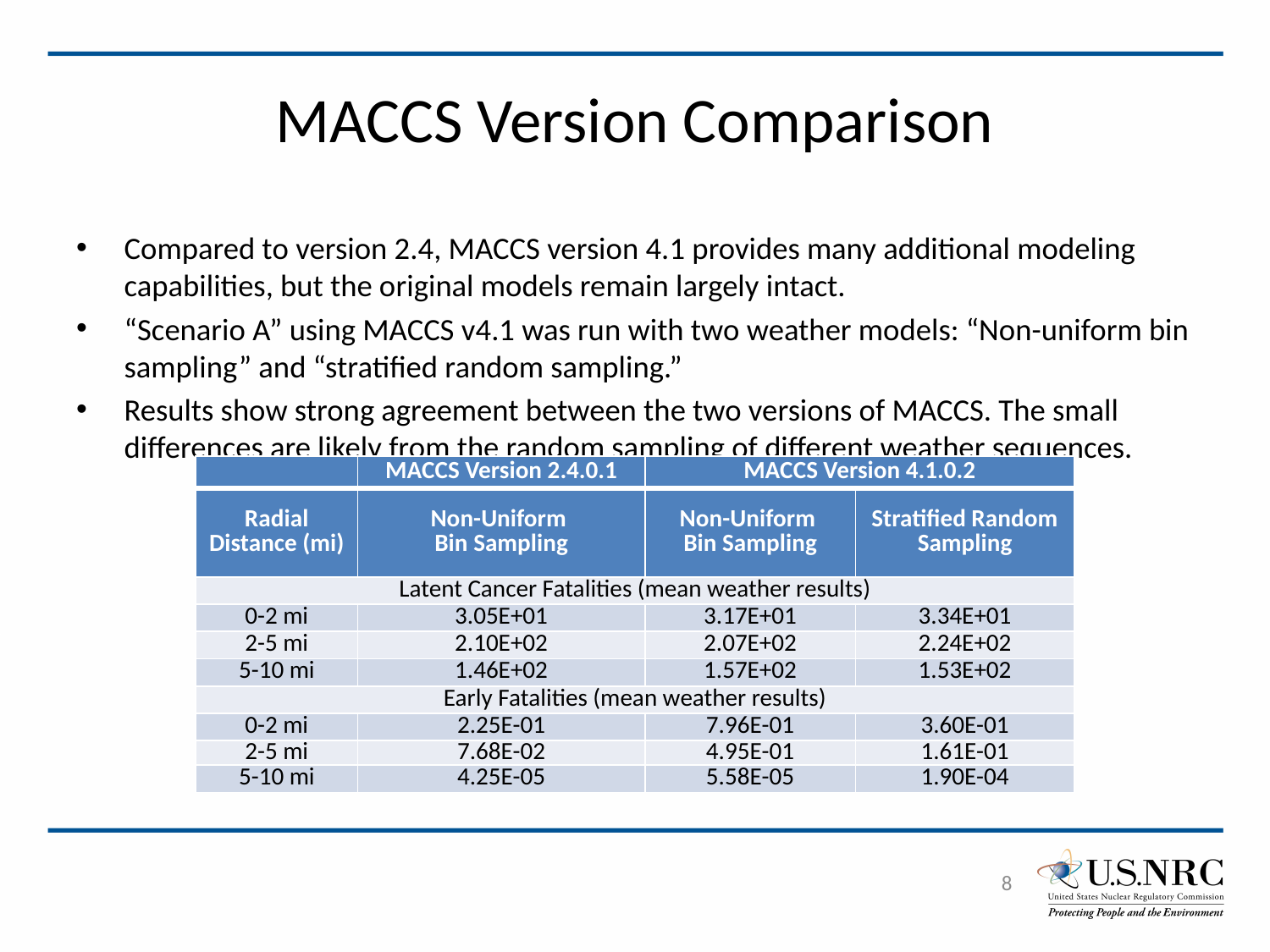

# MACCS Version Comparison
Compared to version 2.4, MACCS version 4.1 provides many additional modeling capabilities, but the original models remain largely intact.
“Scenario A” using MACCS v4.1 was run with two weather models: “Non-uniform bin sampling” and “stratified random sampling.”
Results show strong agreement between the two versions of MACCS. The small differences are likely from the random sampling of different weather sequences.

|  | MACCS Version 2.4.0.1 | MACCS Version 4.1.0.2 | Version 4.1.0.2 |
| --- | --- | --- | --- |
| Radial Distance (mi) | Non-Uniform Bin Sampling | Non-Uniform Bin Sampling | Stratified Random Sampling |
| Latent Cancer Fatalities (mean weather results) |  |  |  |
| 0-2 mi | 3.05E+01 | 3.17E+01 | 3.34E+01 |
| 2-5 mi | 2.10E+02 | 2.07E+02 | 2.24E+02 |
| 5-10 mi | 1.46E+02 | 1.57E+02 | 1.53E+02 |
| Early Fatalities (mean weather results) |  |  |  |
| 0-2 mi | 2.25E-01 | 7.96E-01 | 3.60E-01 |
| 2-5 mi | 7.68E-02 | 4.95E-01 | 1.61E-01 |
| 5-10 mi | 4.25E-05 | 5.58E-05 | 1.90E-04 |
8